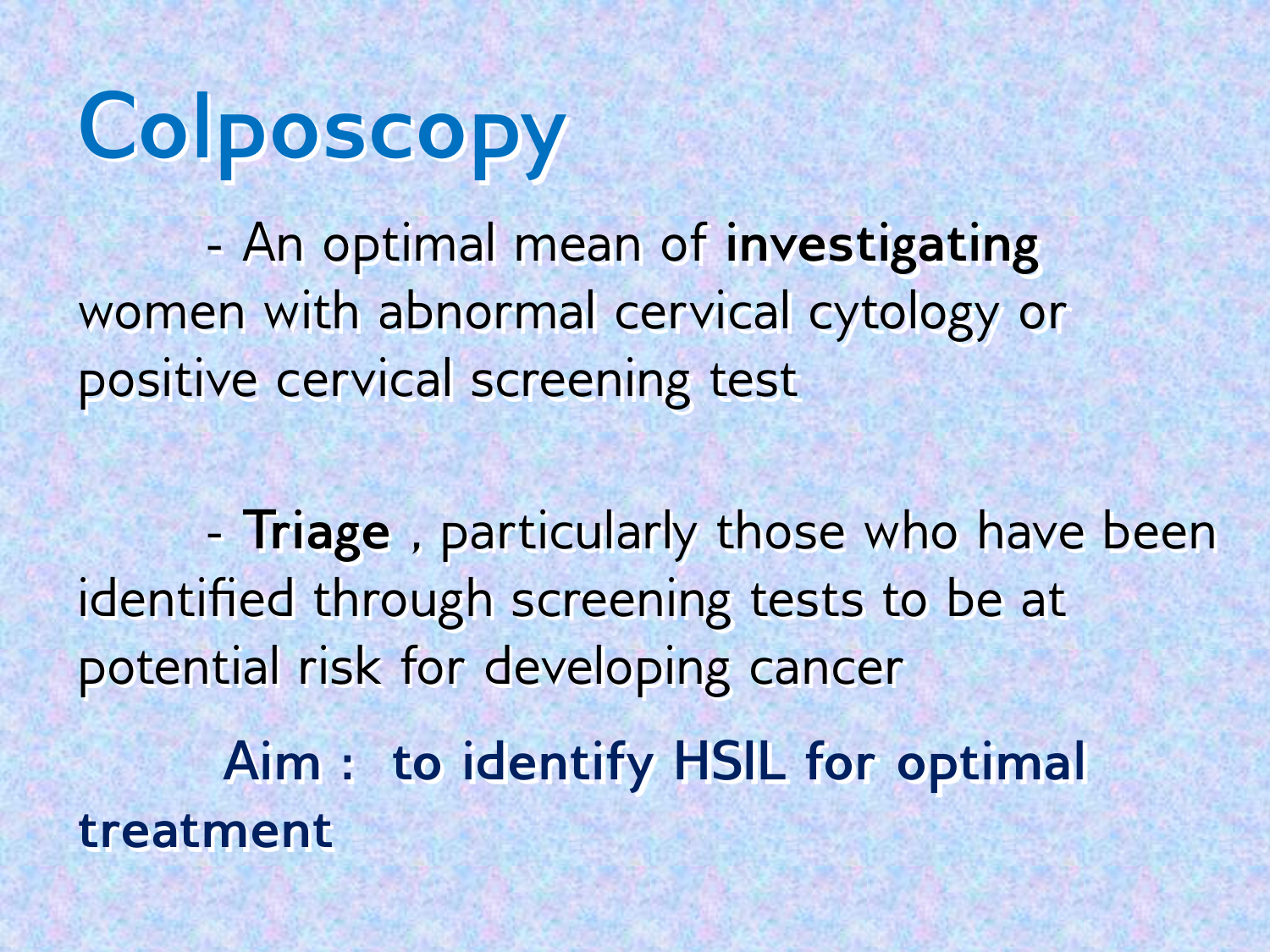

Colposcopy
	- An optimal mean of investigating women with abnormal cervical cytology or positive cervical screening test
	- Triage , particularly those who have been identified through screening tests to be at potential risk for developing cancer
  	 Aim :  to identify HSIL for optimal treatment